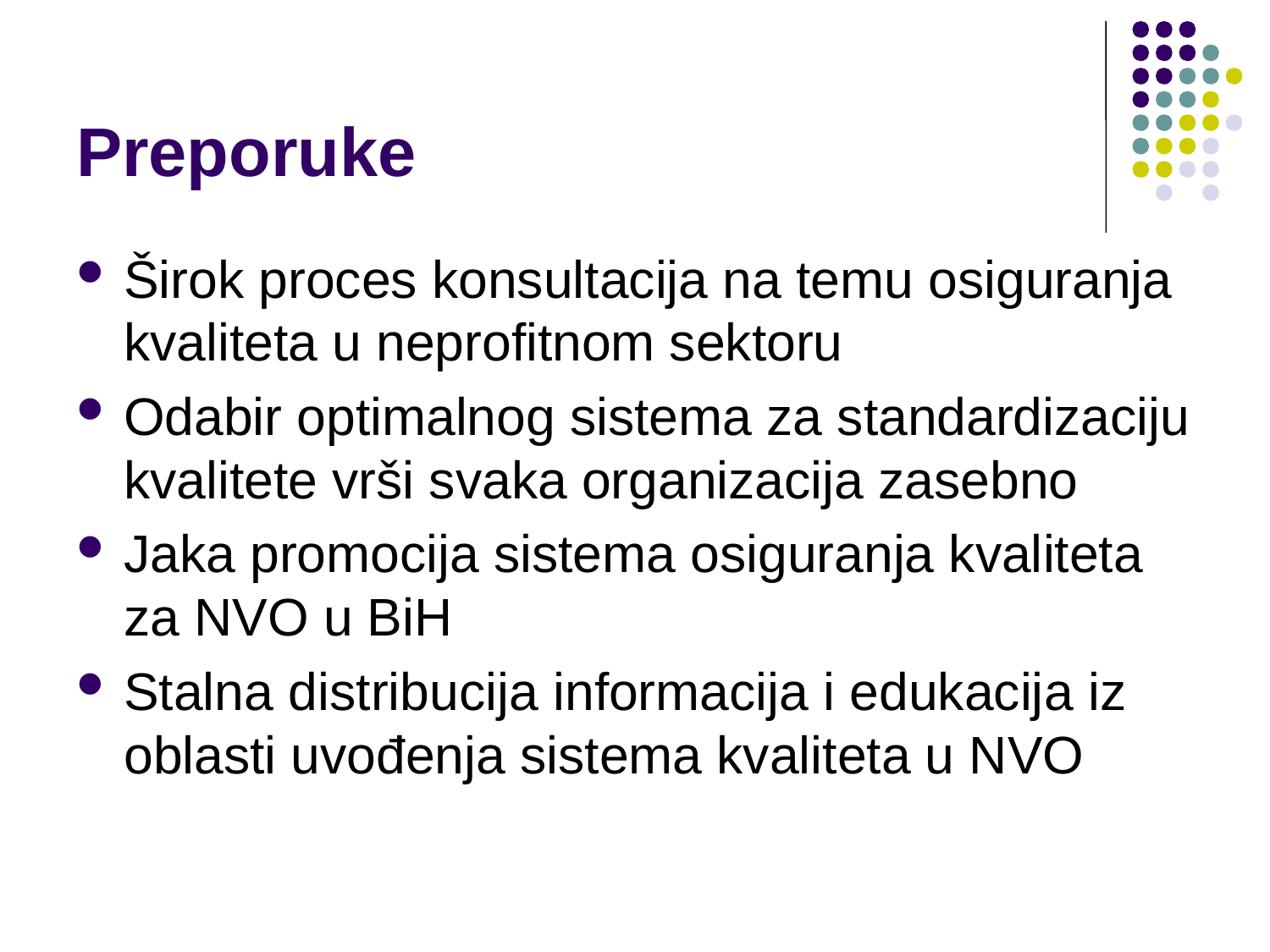

# Preporuke
Širok proces konsultacija na temu osiguranja kvaliteta u neprofitnom sektoru
Odabir optimalnog sistema za standardizaciju kvalitete vrši svaka organizacija zasebno
Jaka promocija sistema osiguranja kvaliteta za NVO u BiH
Stalna distribucija informacija i edukacija iz oblasti uvođenja sistema kvaliteta u NVO